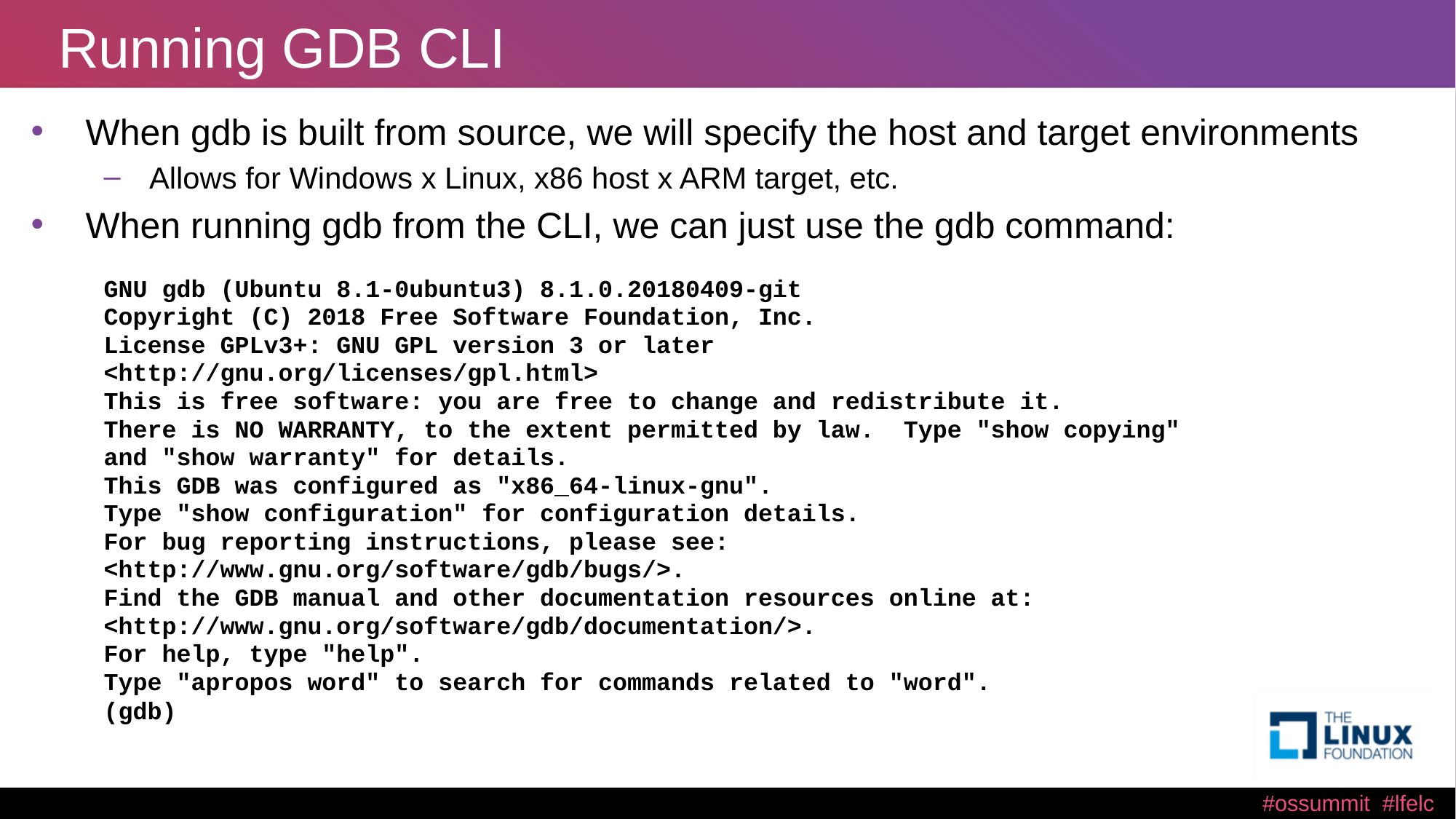

# Running GDB CLI
When gdb is built from source, we will specify the host and target environments
Allows for Windows x Linux, x86 host x ARM target, etc.
When running gdb from the CLI, we can just use the gdb command:

GNU gdb (Ubuntu 8.1-0ubuntu3) 8.1.0.20180409-git
Copyright (C) 2018 Free Software Foundation, Inc.
License GPLv3+: GNU GPL version 3 or later
<http://gnu.org/licenses/gpl.html>
This is free software: you are free to change and redistribute it.
There is NO WARRANTY, to the extent permitted by law.  Type "show copying"
and "show warranty" for details.
This GDB was configured as "x86_64-linux-gnu".
Type "show configuration" for configuration details.
For bug reporting instructions, please see:
<http://www.gnu.org/software/gdb/bugs/>.
Find the GDB manual and other documentation resources online at:
<http://www.gnu.org/software/gdb/documentation/>.
For help, type "help".
Type "apropos word" to search for commands related to "word".
(gdb)